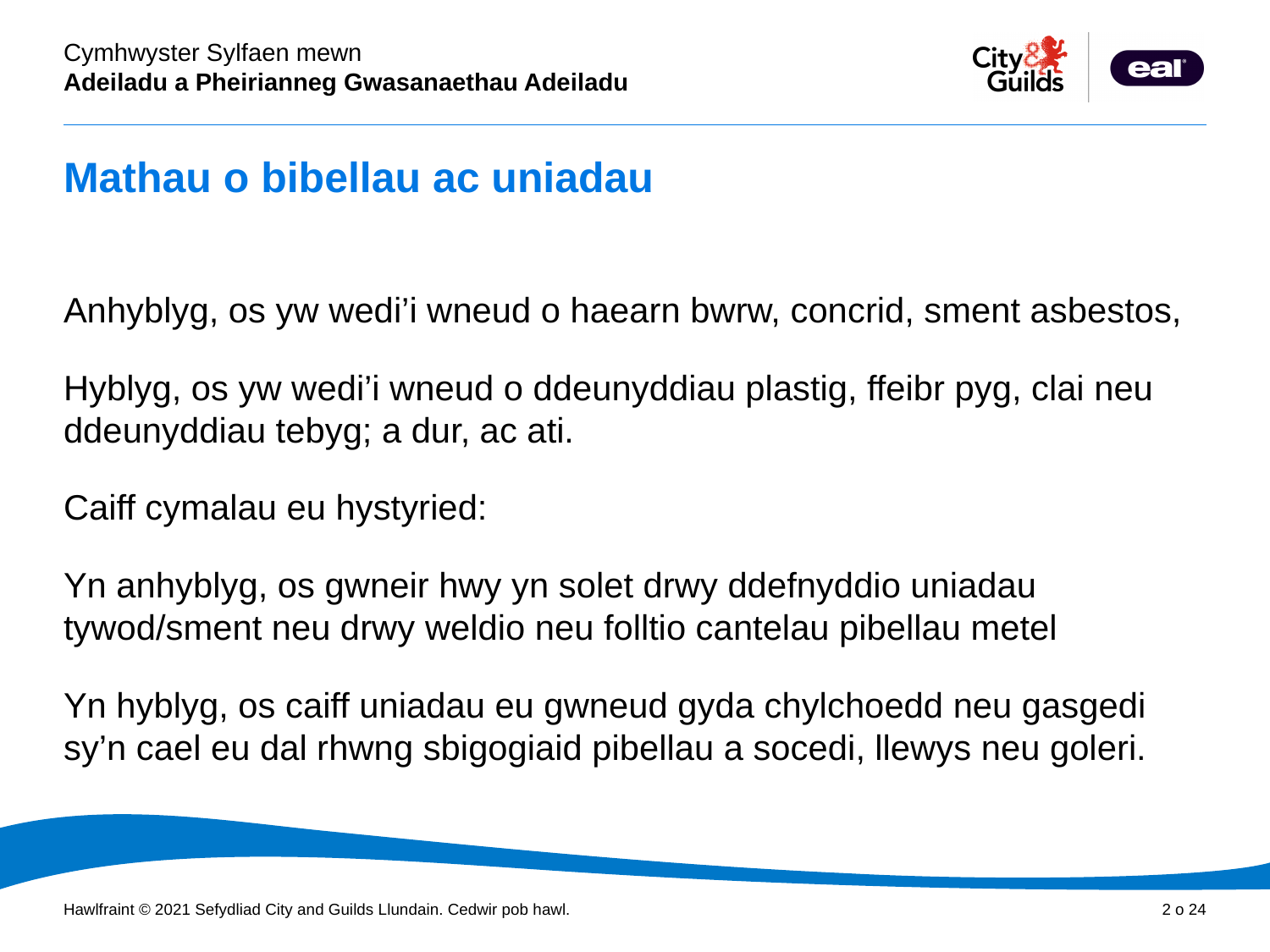

# Mathau o bibellau ac uniadau

Anhyblyg, os yw wedi’i wneud o haearn bwrw, concrid, sment asbestos,
Hyblyg, os yw wedi’i wneud o ddeunyddiau plastig, ffeibr pyg, clai neu ddeunyddiau tebyg; a dur, ac ati.
Caiff cymalau eu hystyried:
Yn anhyblyg, os gwneir hwy yn solet drwy ddefnyddio uniadau tywod/sment neu drwy weldio neu folltio cantelau pibellau metel
Yn hyblyg, os caiff uniadau eu gwneud gyda chylchoedd neu gasgedi sy’n cael eu dal rhwng sbigogiaid pibellau a socedi, llewys neu goleri.